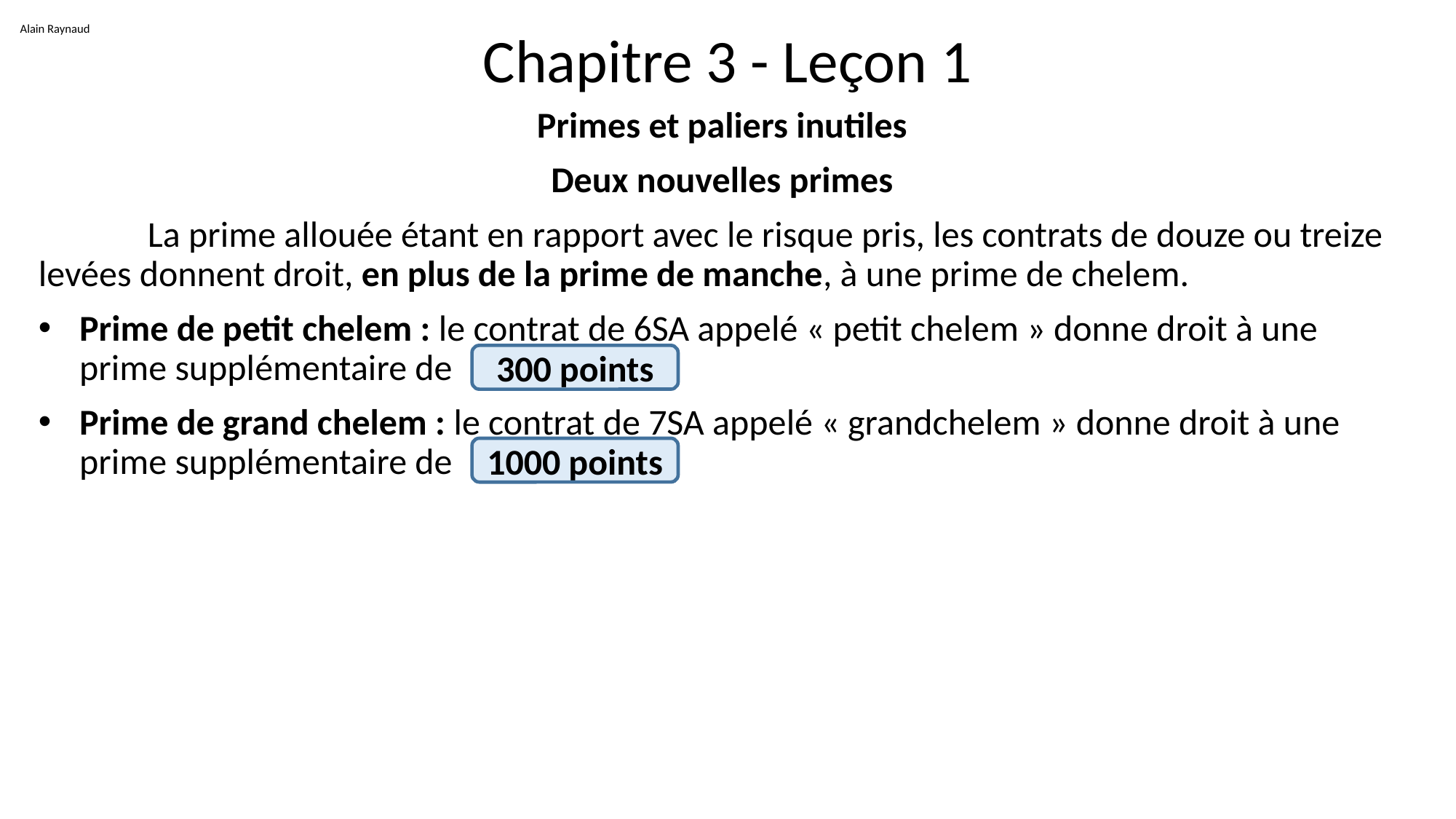

Alain Raynaud
# Chapitre 3 - Leçon 1
Primes et paliers inutiles
Deux nouvelles primes
	La prime allouée étant en rapport avec le risque pris, les contrats de douze ou treize levées donnent droit, en plus de la prime de manche, à une prime de chelem.
Prime de petit chelem : le contrat de 6SA appelé « petit chelem » donne droit à une prime supplémentaire de
Prime de grand chelem : le contrat de 7SA appelé « grandchelem » donne droit à une prime supplémentaire de

300 points
1000 points